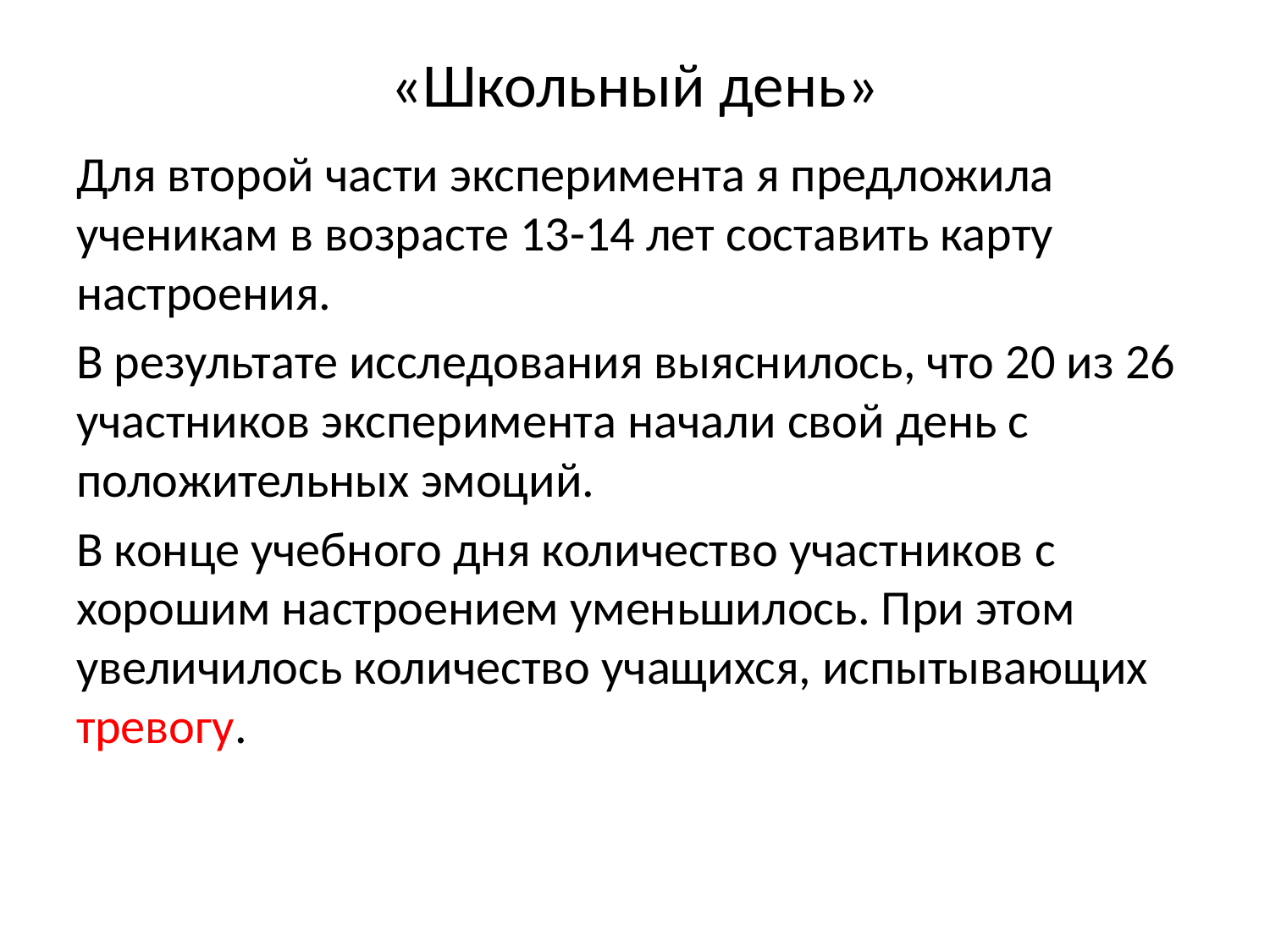

# «Школьный день»
Для второй части эксперимента я предложила ученикам в возрасте 13-14 лет составить карту настроения.
В результате исследования выяснилось, что 20 из 26 участников эксперимента начали свой день с положительных эмоций.
В конце учебного дня количество участников с хорошим настроением уменьшилось. При этом увеличилось количество учащихся, испытывающих тревогу.